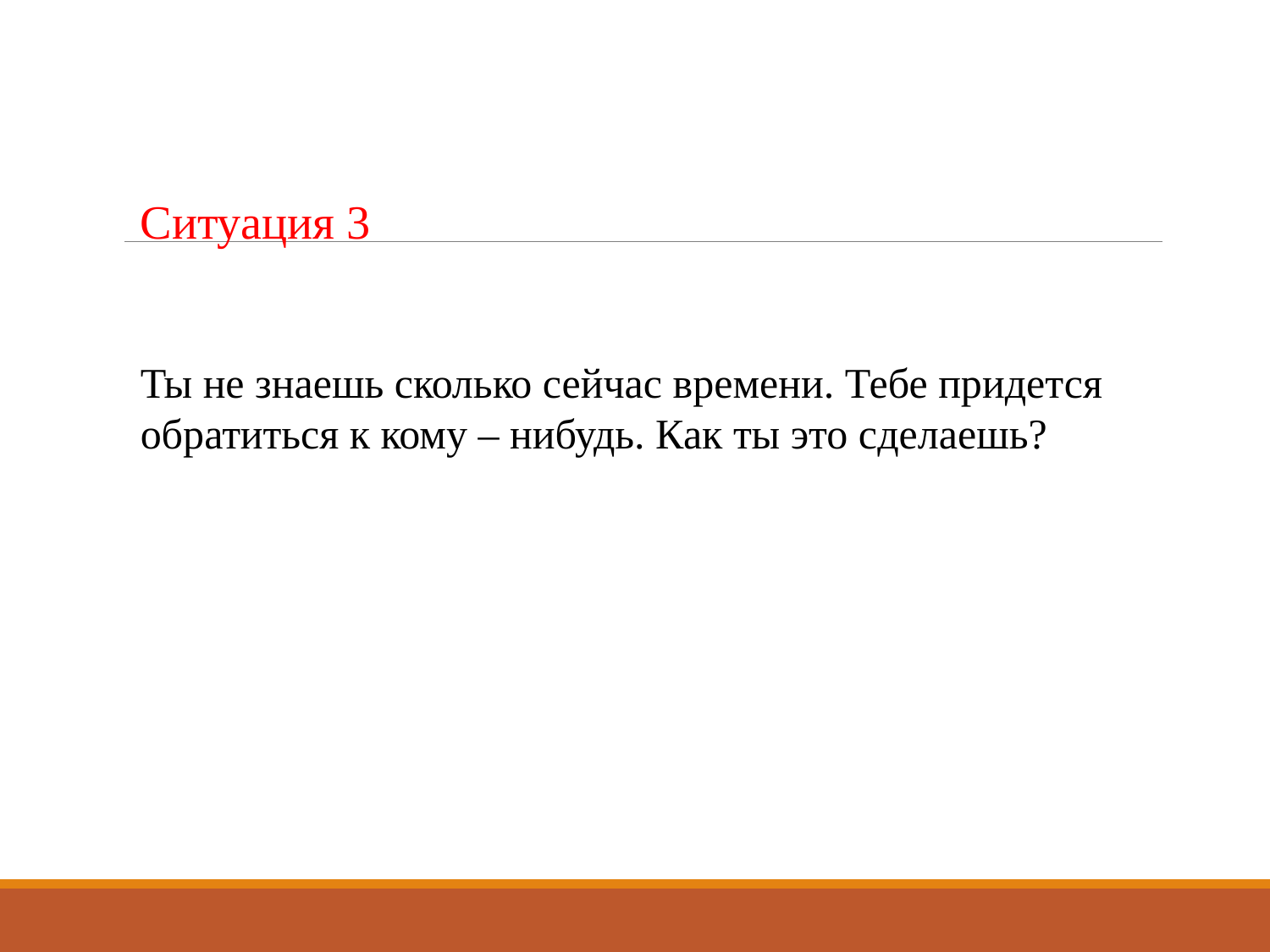

Ситуация 3
Ты не знаешь сколько сейчас времени. Тебе придется обратиться к кому – нибудь. Как ты это сделаешь?